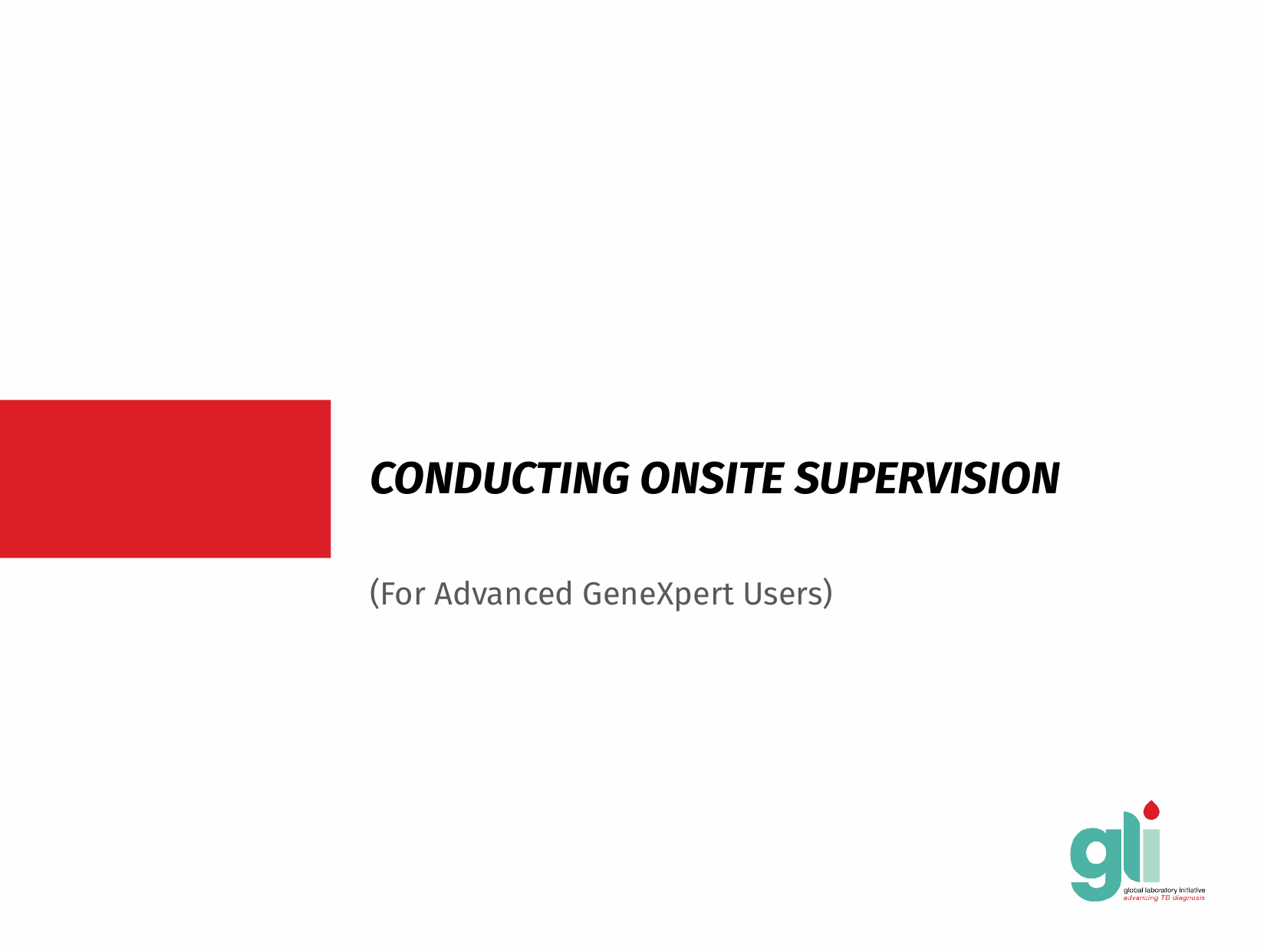

# CONDUCTING ONSITE SUPERVISION
(For Advanced GeneXpert Users)